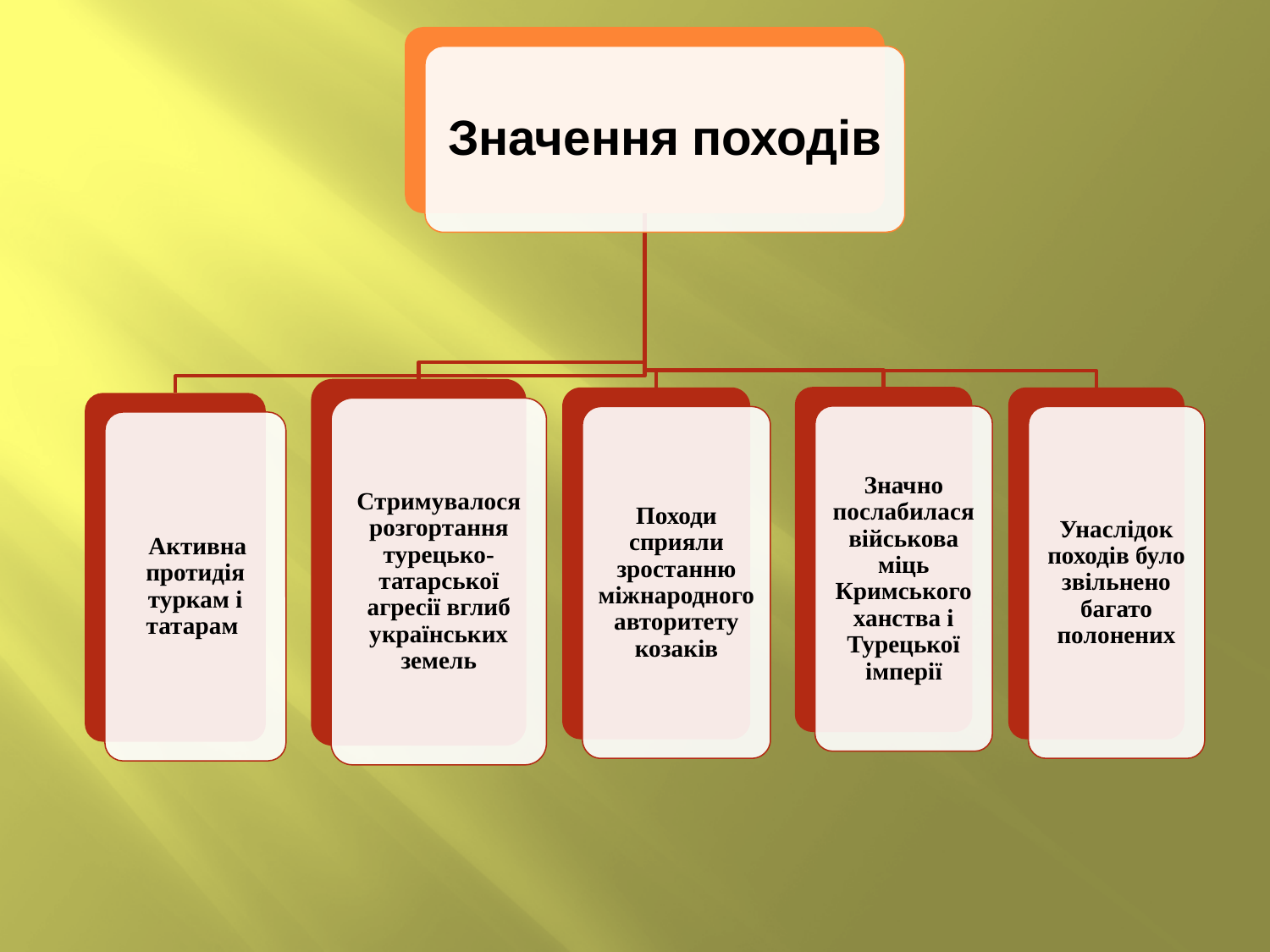

Значення походів

Стримувалося розгортання турецько-татарської агресії вглиб українських земель

Значно послабилася військова міць Кримського ханства і Турецької імперії
Унаслідок походів було звільнено багато полонених

Походи сприяли зростанню міжнародного авторитету козаків
 Активна протидія туркам і татарам